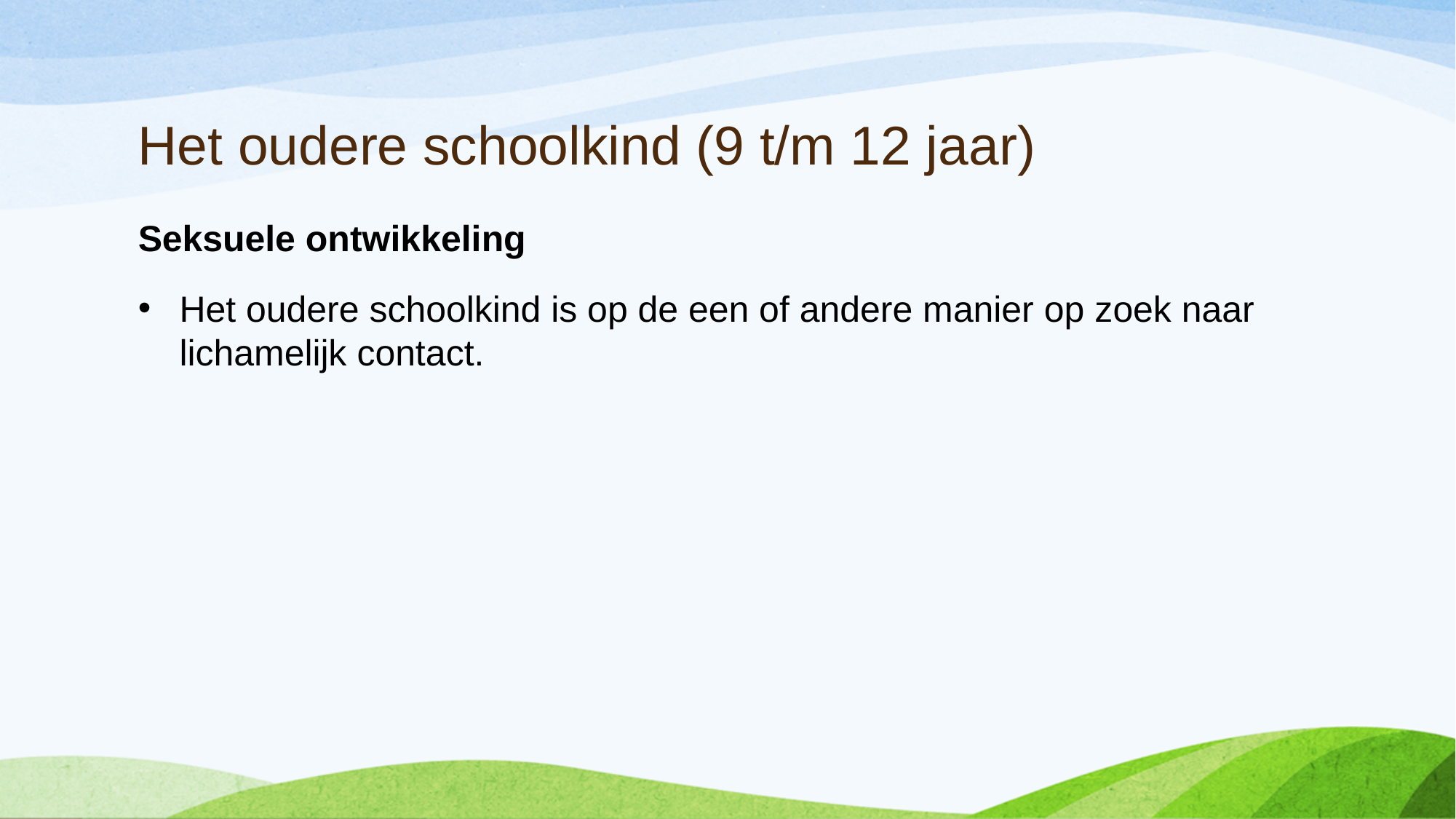

# Het oudere schoolkind (9 t/m 12 jaar)
Seksuele ontwikkeling
Het oudere schoolkind is op de een of andere manier op zoek naar lichamelijk contact.